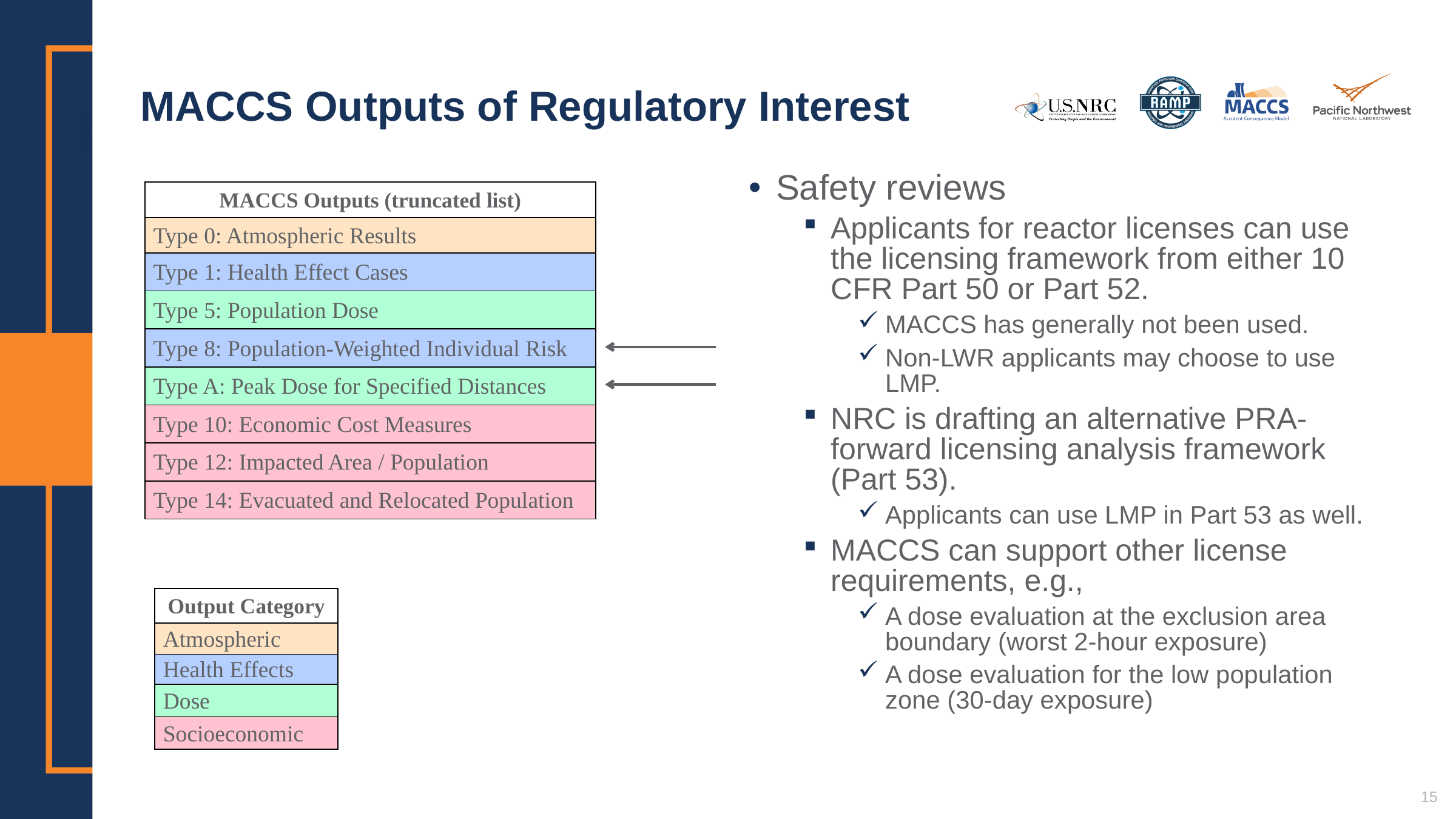

# MACCS Outputs of Regulatory Interest
Safety reviews
Applicants for reactor licenses can use the licensing framework from either 10 CFR Part 50 or Part 52.
MACCS has generally not been used.
Non-LWR applicants may choose to use LMP.
NRC is drafting an alternative PRA-forward licensing analysis framework (Part 53).
Applicants can use LMP in Part 53 as well.
MACCS can support other license requirements, e.g.,
A dose evaluation at the exclusion area boundary (worst 2-hour exposure)
A dose evaluation for the low population zone (30-day exposure)
| MACCS Outputs (truncated list) |
| --- |
| Type 0: Atmospheric Results |
| Type 1: Health Effect Cases |
| Type 5: Population Dose |
| Type 8: Population-Weighted Individual Risk |
| Type A: Peak Dose for Specified Distances |
| Type 10: Economic Cost Measures |
| Type 12: Impacted Area / Population |
| Type 14: Evacuated and Relocated Population |
| Output Category |
| --- |
| Atmospheric |
| Health Effects |
| Dose |
| Socioeconomic |
15